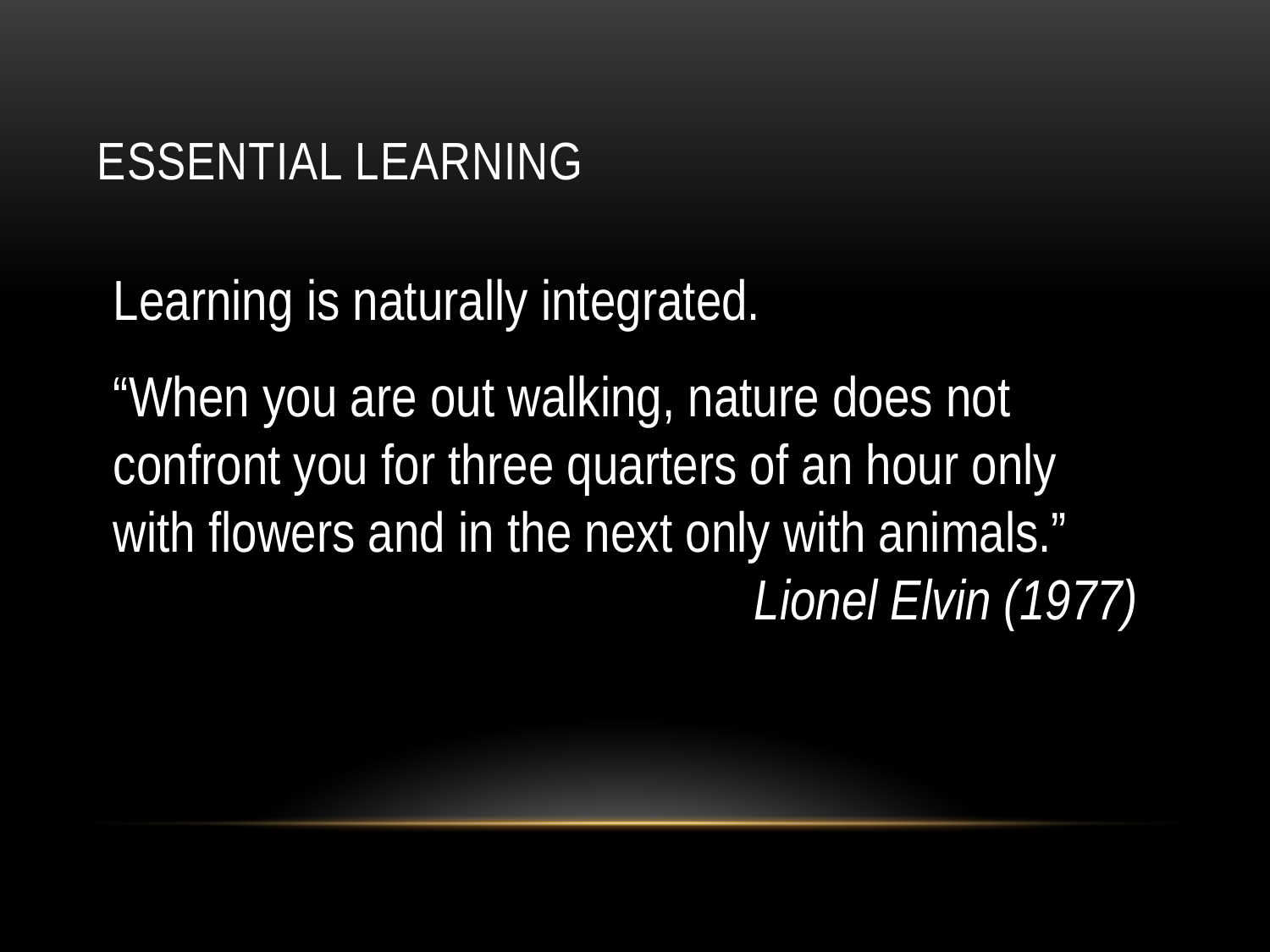

# Essential learning
Learning is naturally integrated.
“When you are out walking, nature does not confront you for three quarters of an hour only with flowers and in the next only with animals.”
   Lionel Elvin (1977)